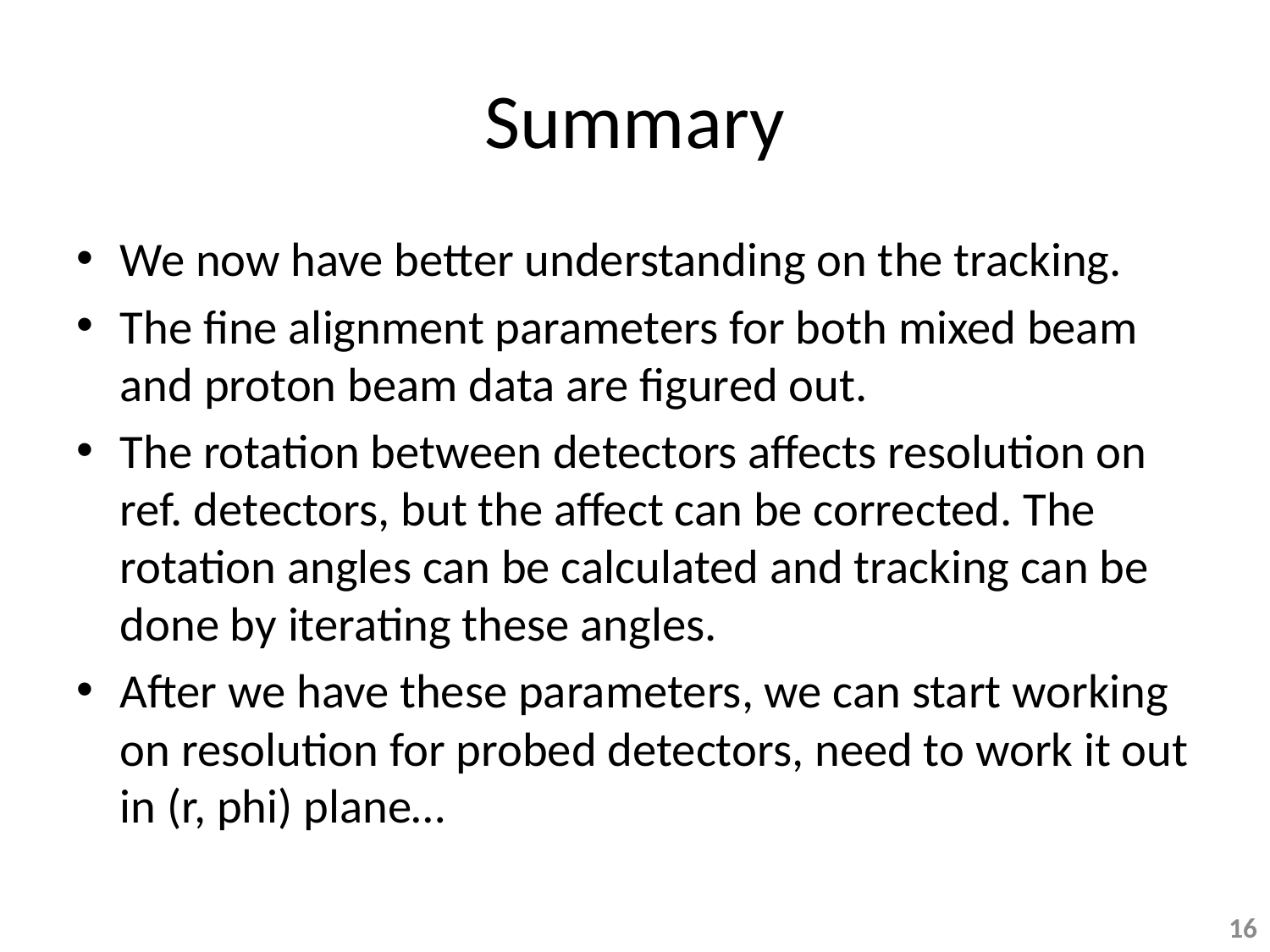

# Summary
We now have better understanding on the tracking.
The fine alignment parameters for both mixed beam and proton beam data are figured out.
The rotation between detectors affects resolution on ref. detectors, but the affect can be corrected. The rotation angles can be calculated and tracking can be done by iterating these angles.
After we have these parameters, we can start working on resolution for probed detectors, need to work it out in (r, phi) plane…
16